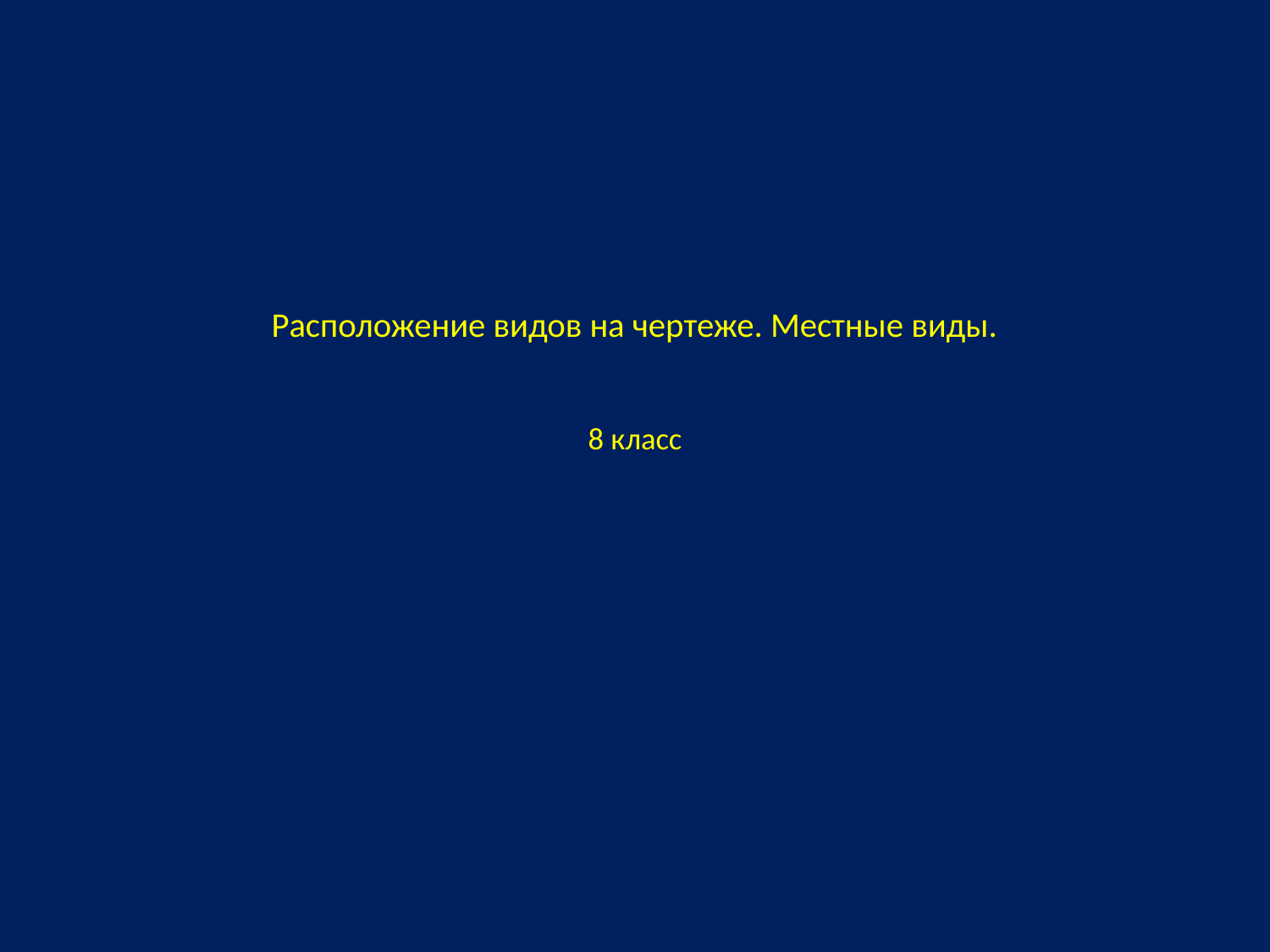

# Расположение видов на чертеже. Местные виды. 8 класс